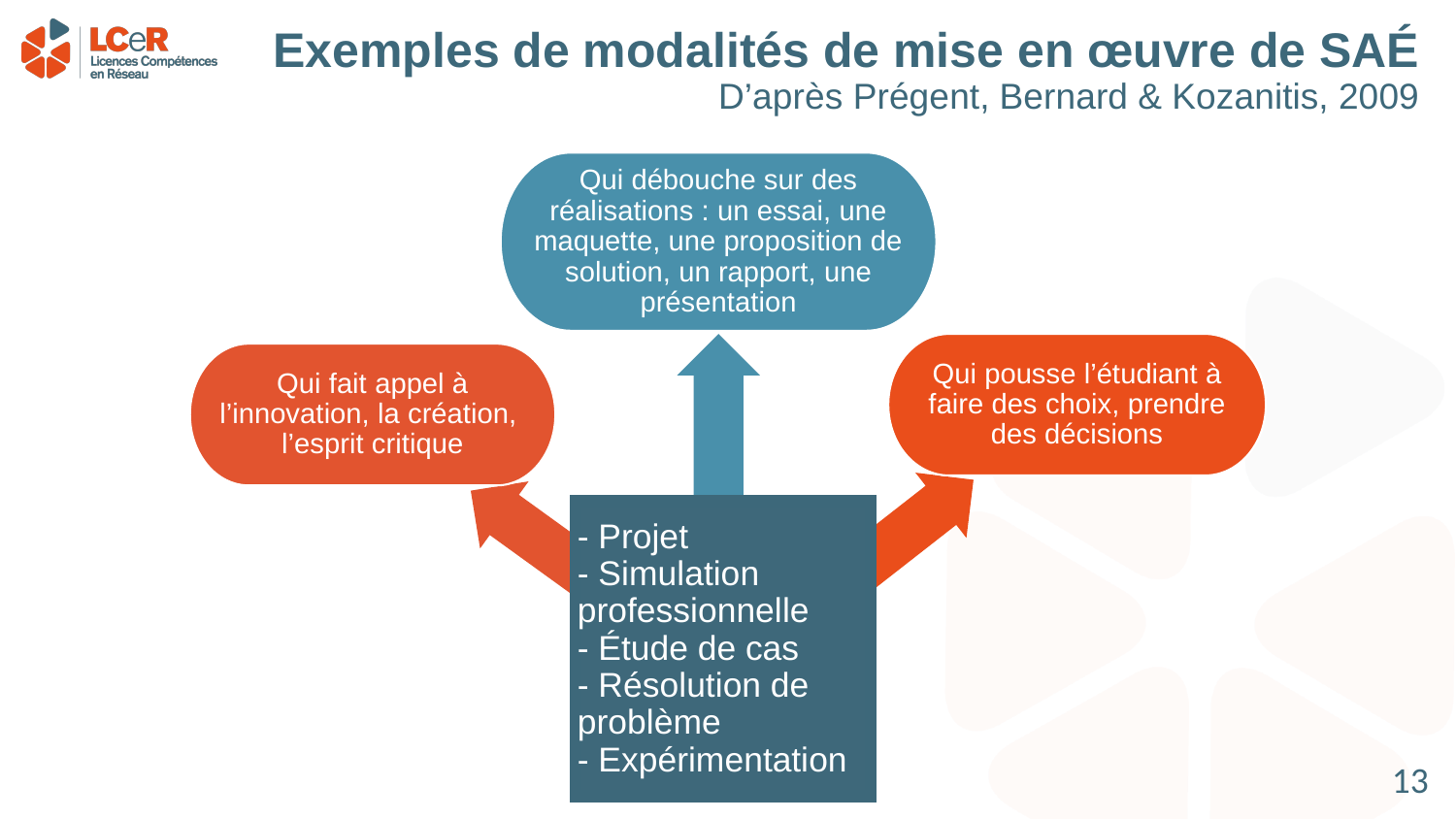

# Exemples de modalités de mise en œuvre de SAÉ D’après Prégent, Bernard & Kozanitis, 2009
Qui débouche sur des réalisations : un essai, une maquette, une proposition de solution, un rapport, une présentation
Qui pousse l’étudiant à faire des choix, prendre des décisions
Qui fait appel à l’innovation, la création,  l’esprit critique

- Projet
- Simulation professionnelle
- Étude de cas
- Résolution de problème
- Expérimentation